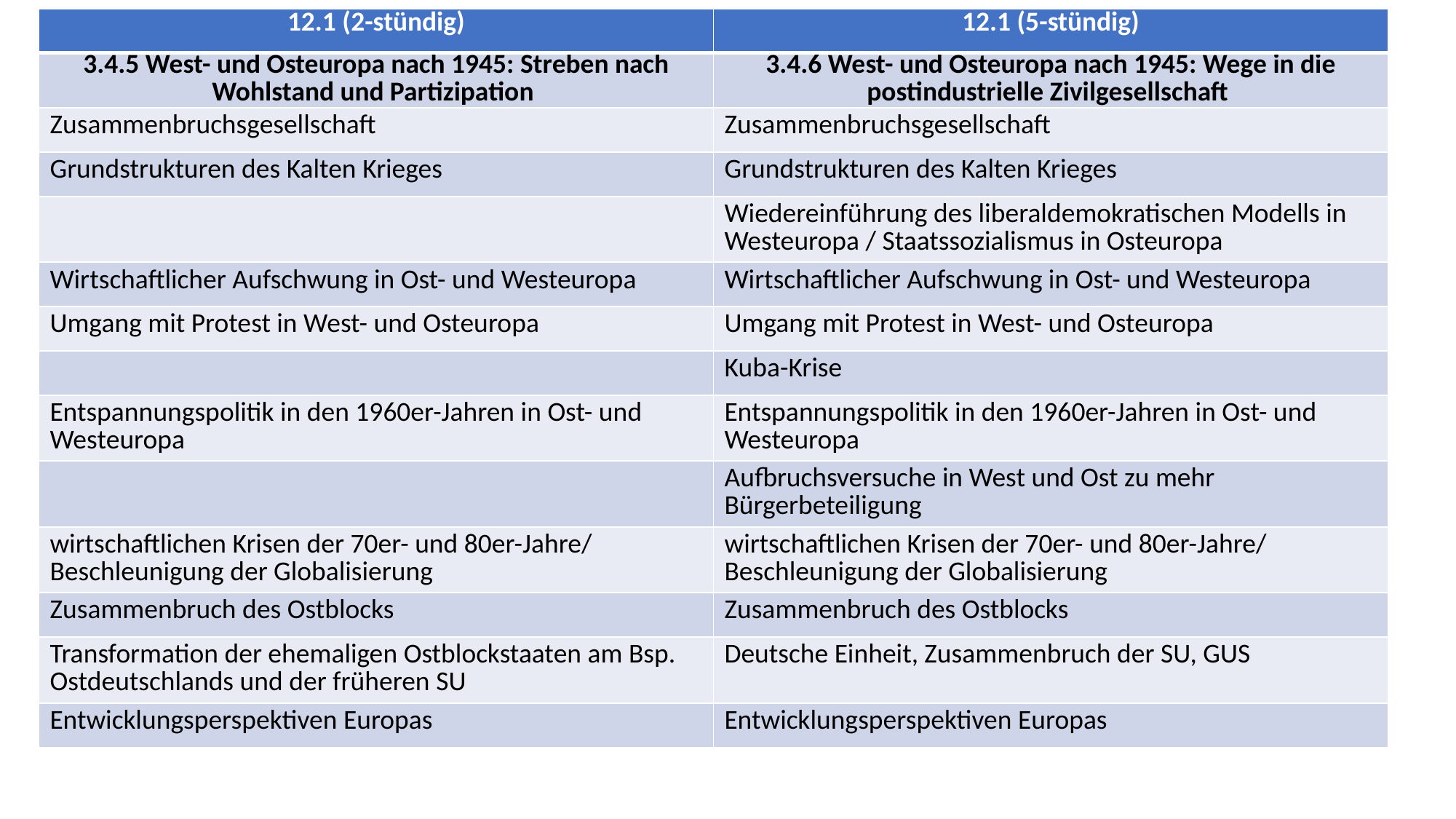

| 12.1 (2-stündig) | 12.1 (5-stündig) |
| --- | --- |
| 3.4.5 West- und Osteuropa nach 1945: Streben nach Wohlstand und Partizipation | 3.4.6 West- und Osteuropa nach 1945: Wege in die postindustrielle Zivilgesellschaft |
| Zusammenbruchsgesellschaft | Zusammenbruchsgesellschaft |
| Grundstrukturen des Kalten Krieges | Grundstrukturen des Kalten Krieges |
|  | Wiedereinführung des liberaldemokratischen Modells in Westeuropa / Staatssozialismus in Osteuropa |
| Wirtschaftlicher Aufschwung in Ost- und Westeuropa | Wirtschaftlicher Aufschwung in Ost- und Westeuropa |
| Umgang mit Protest in West- und Osteuropa | Umgang mit Protest in West- und Osteuropa |
|  | Kuba-Krise |
| Entspannungspolitik in den 1960er-Jahren in Ost- und Westeuropa | Entspannungspolitik in den 1960er-Jahren in Ost- und Westeuropa |
|  | Aufbruchsversuche in West und Ost zu mehr Bürgerbeteiligung |
| wirtschaftlichen Krisen der 70er- und 80er-Jahre/ Beschleunigung der Globalisierung | wirtschaftlichen Krisen der 70er- und 80er-Jahre/ Beschleunigung der Globalisierung |
| Zusammenbruch des Ostblocks | Zusammenbruch des Ostblocks |
| Transformation der ehemaligen Ostblockstaaten am Bsp. Ostdeutschlands und der früheren SU | Deutsche Einheit, Zusammenbruch der SU, GUS |
| Entwicklungsperspektiven Europas | Entwicklungsperspektiven Europas |